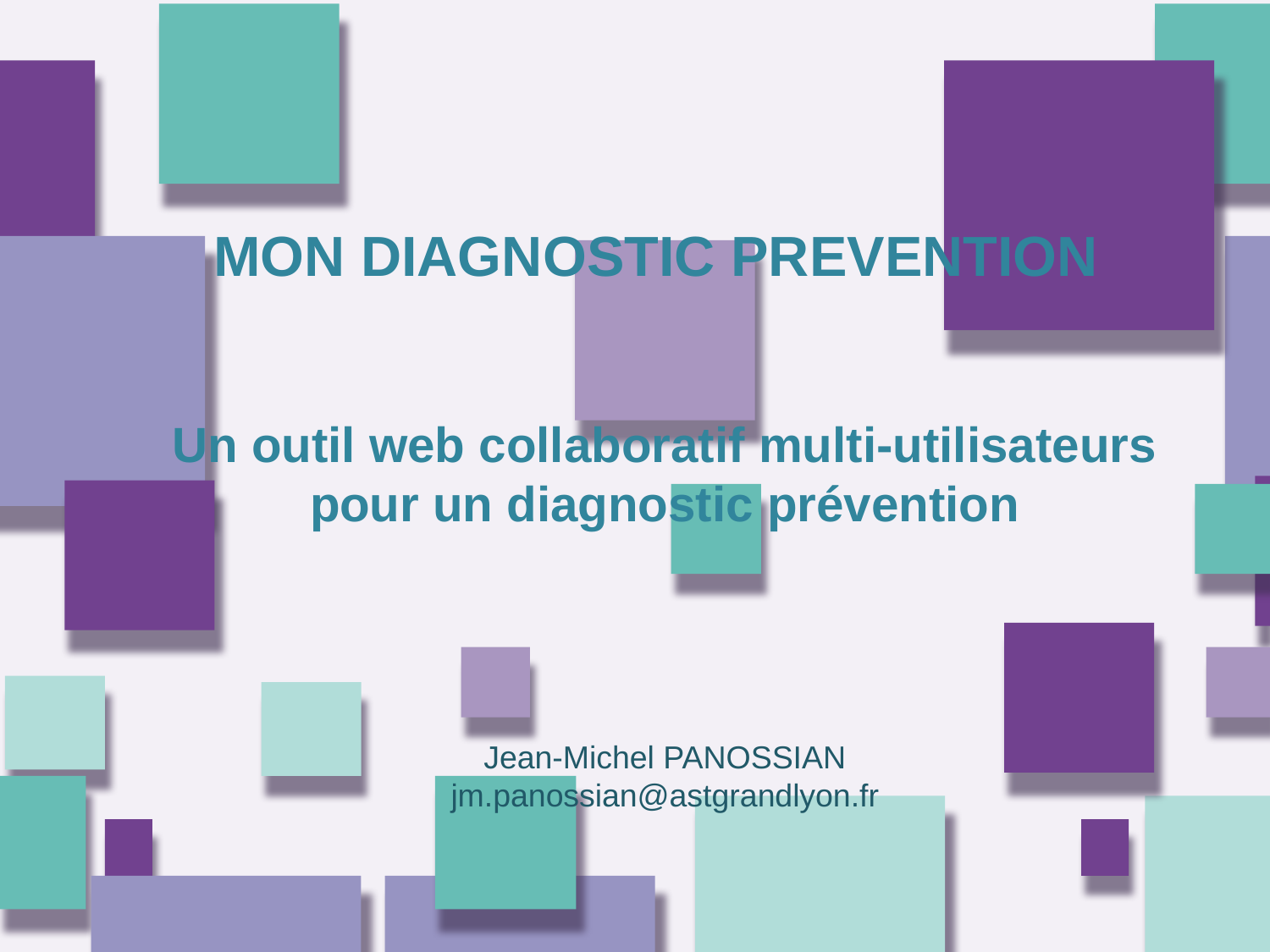

MON DIAGNOSTIC PREVENTION

Un outil web collaboratif multi-utilisateurs pour un diagnostic prévention

Jean-Michel PANOSSIAN
jm.panossian@astgrandlyon.fr